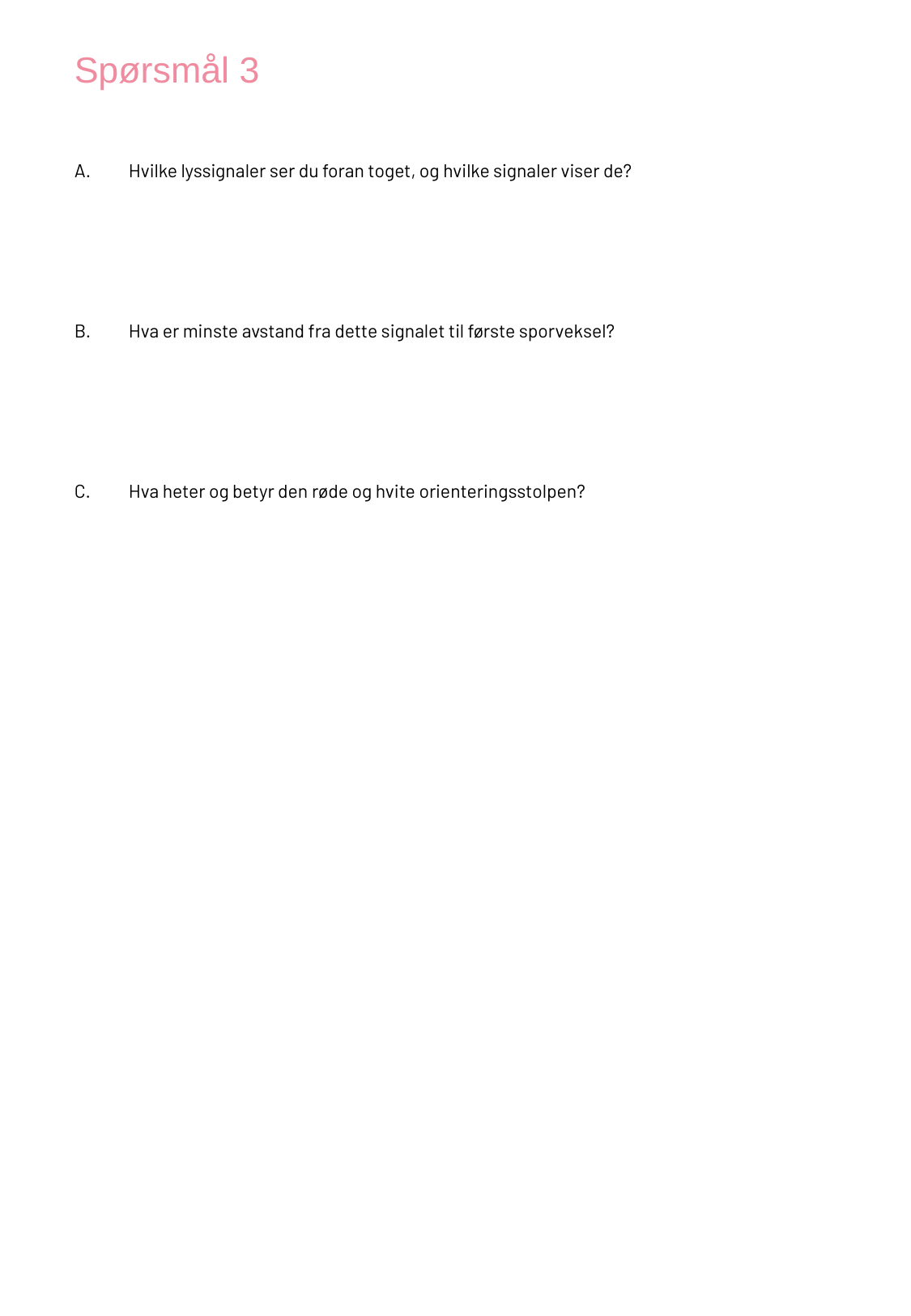

Spørsmål 3
Hvilke lyssignaler ser du foran toget, og hvilke signaler viser de?

Hva er minste avstand fra dette signalet til første sporveksel?

Hva heter og betyr den røde og hvite orienteringsstolpen?